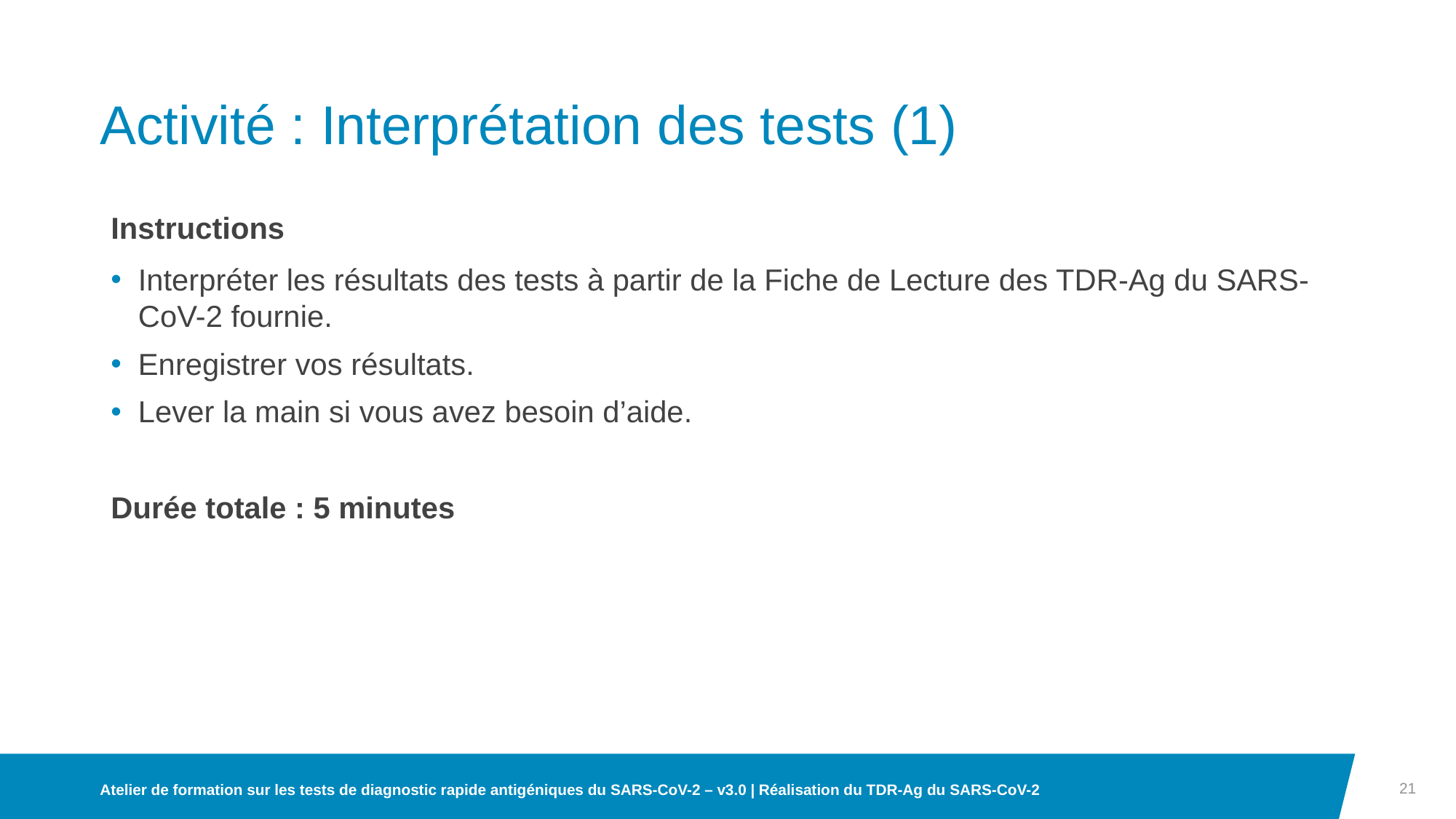

# Activité : Interprétation des tests (1)
Instructions
Interpréter les résultats des tests à partir de la Fiche de Lecture des TDR-Ag du SARS-CoV-2 fournie.
Enregistrer vos résultats.
Lever la main si vous avez besoin d’aide.

Durée totale : 5 minutes

21
Atelier de formation sur les tests de diagnostic rapide antigéniques du SARS-CoV-2 – v3.0 | Réalisation du TDR-Ag du SARS-CoV-2